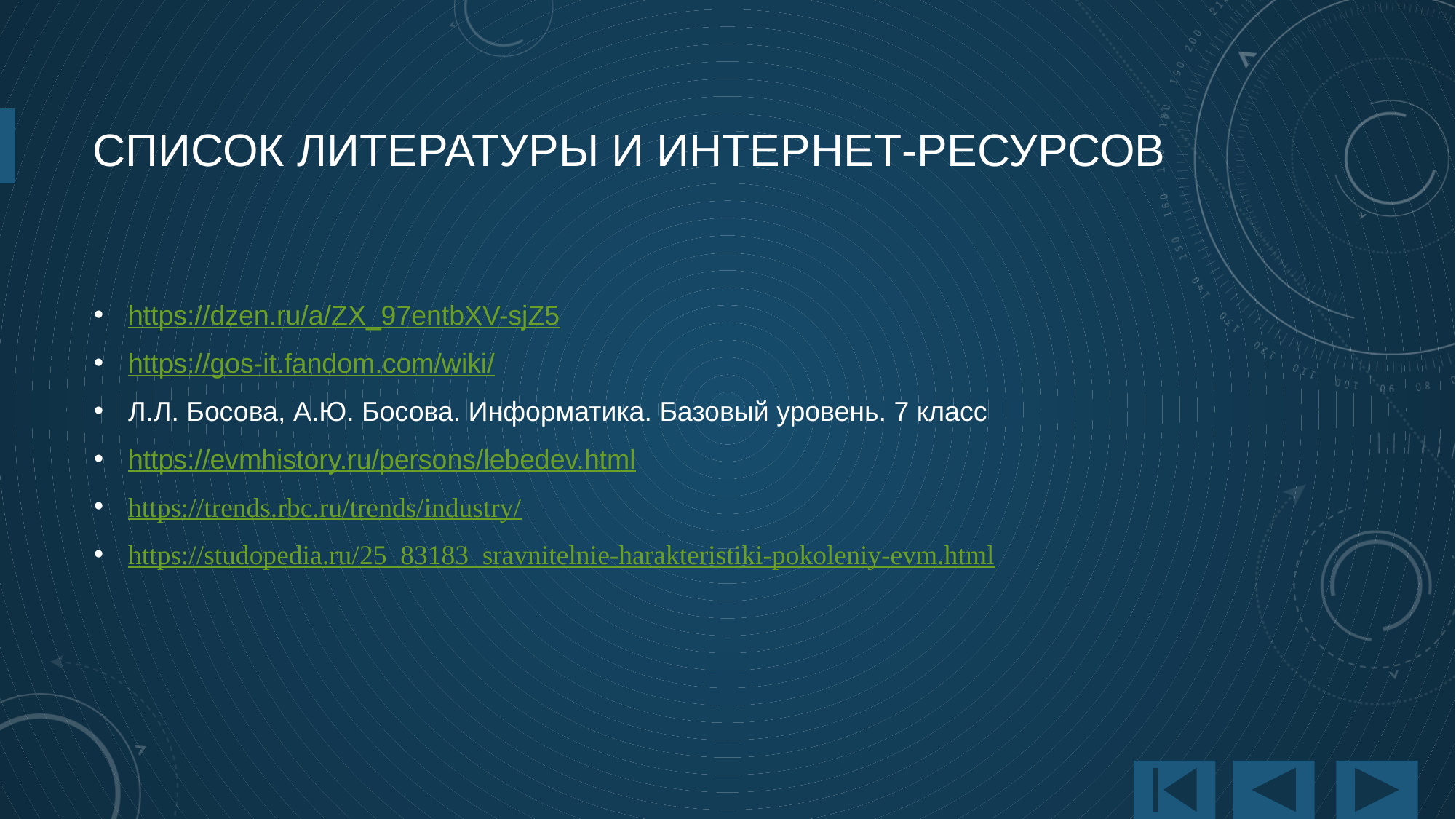

# Список литературы и интернет-ресурсов
https://dzen.ru/a/ZX_97entbXV-sjZ5
https://gos-it.fandom.com/wiki/
Л.Л. Босова, А.Ю. Босова. Информатика. Базовый уровень. 7 класс
https://evmhistory.ru/persons/lebedev.html
https://trends.rbc.ru/trends/industry/
https://studopedia.ru/25_83183_sravnitelnie-harakteristiki-pokoleniy-evm.html